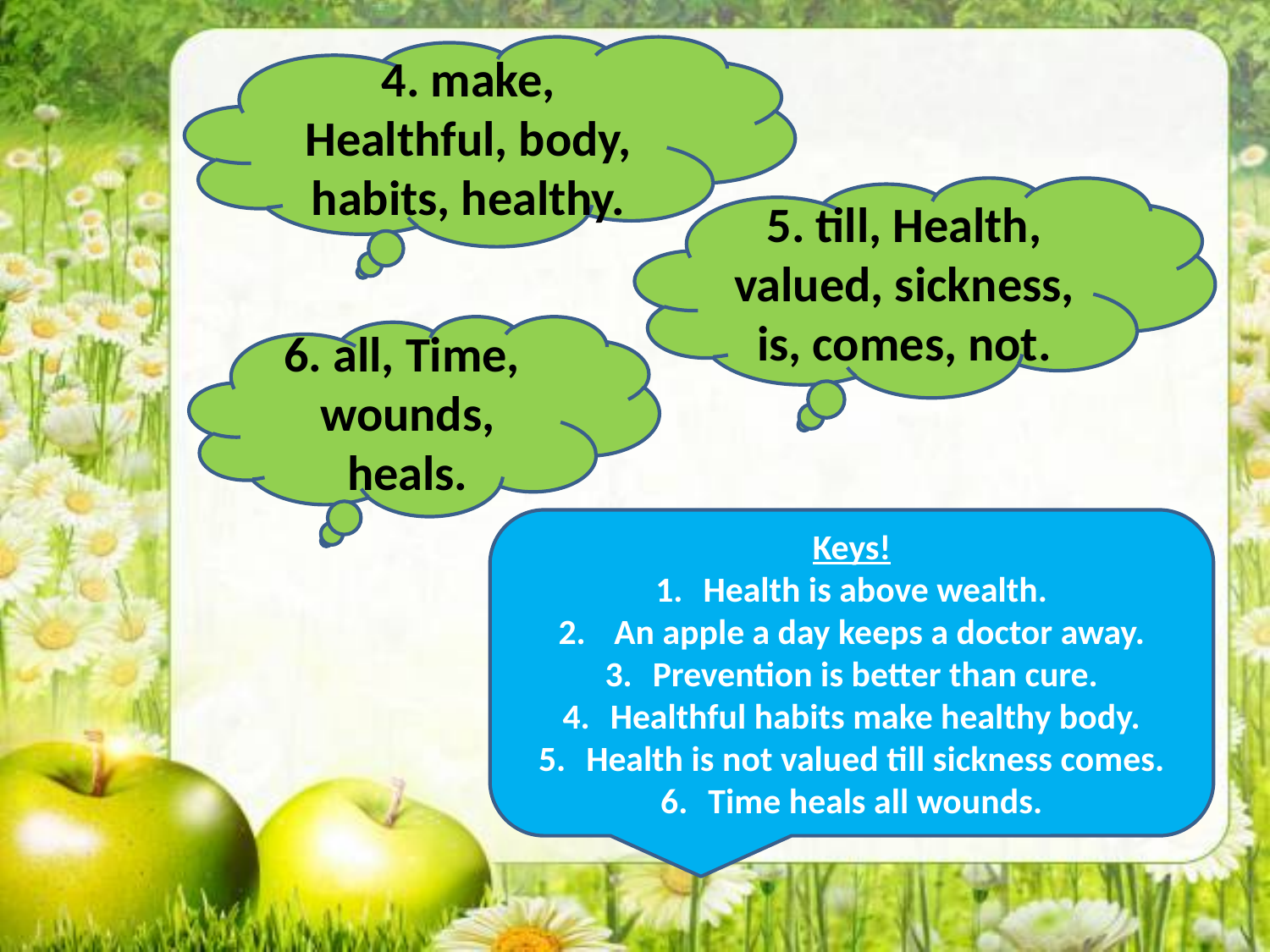

4. make, Healthful, body, habits, healthy.
5. till, Health, valued, sickness, is, comes, not.
6. all, Time,  wounds, heals.
Keys!
Health is above wealth.
 An apple a day keeps a doctor away.
Prevention is better than cure.
Healthful habits make healthy body.
Health is not valued till sickness comes.
Time heals all wounds.